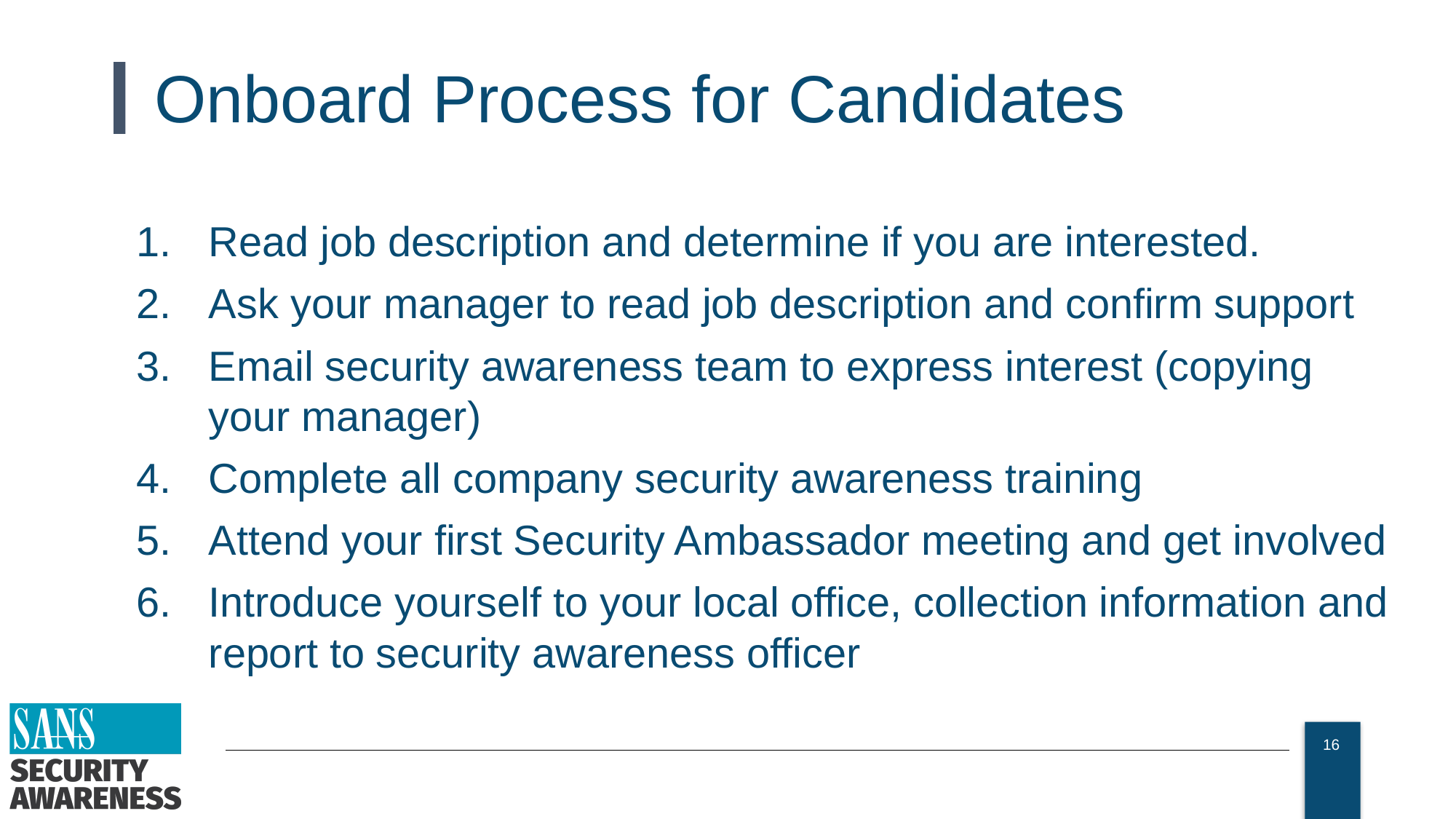

# Onboard Process for Candidates
Read job description and determine if you are interested.
Ask your manager to read job description and confirm support
Email security awareness team to express interest (copying your manager)
Complete all company security awareness training
Attend your first Security Ambassador meeting and get involved
Introduce yourself to your local office, collection information and report to security awareness officer